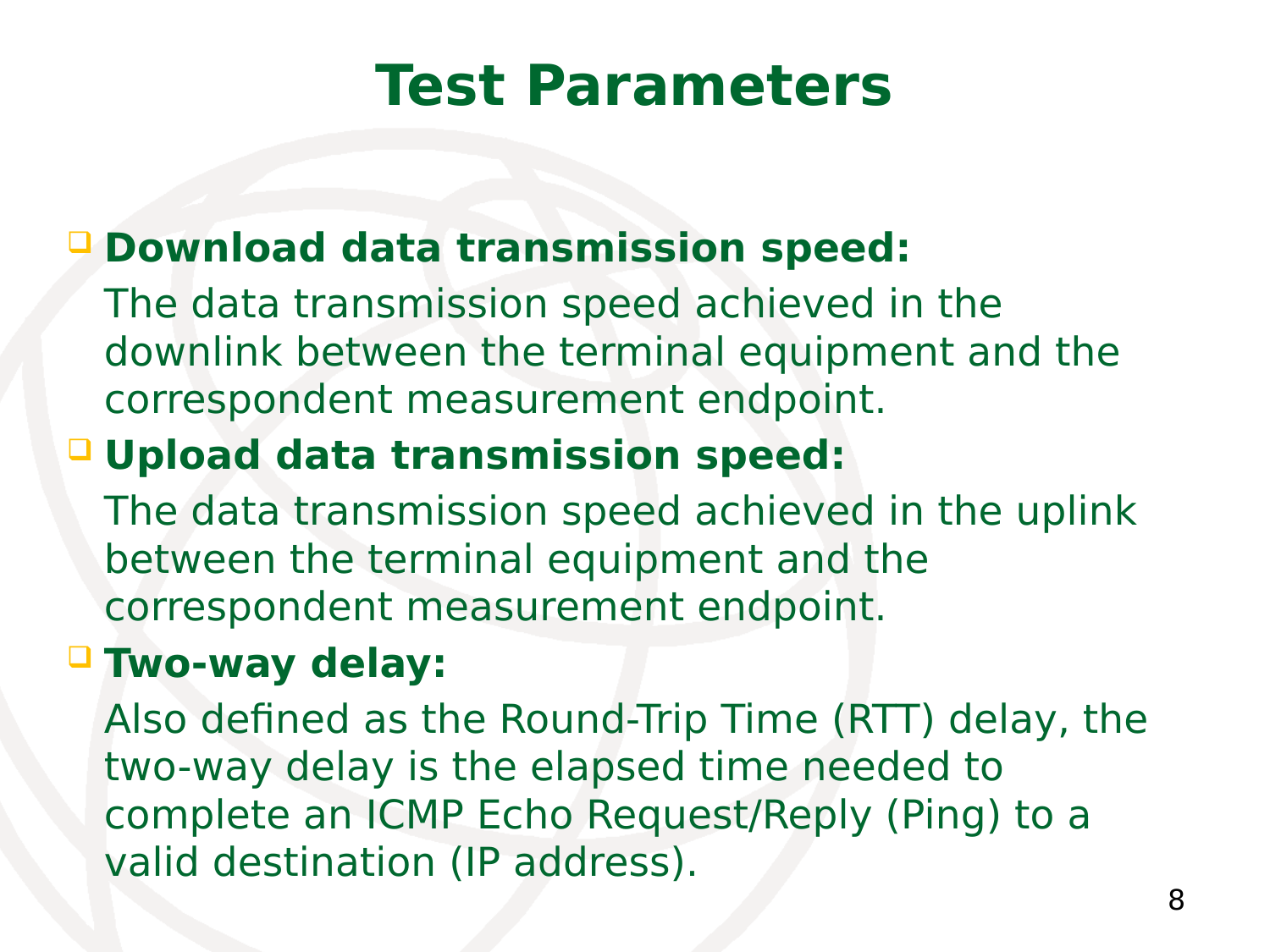

# Test Parameters

Download data transmission speed:
	The data transmission speed achieved in the downlink between the terminal equipment and the correspondent measurement endpoint.
Upload data transmission speed:
	The data transmission speed achieved in the uplink between the terminal equipment and the correspondent measurement endpoint.
Two-way delay:
	Also defined as the Round-Trip Time (RTT) delay, the two-way delay is the elapsed time needed to complete an ICMP Echo Request/Reply (Ping) to a valid destination (IP address).
8